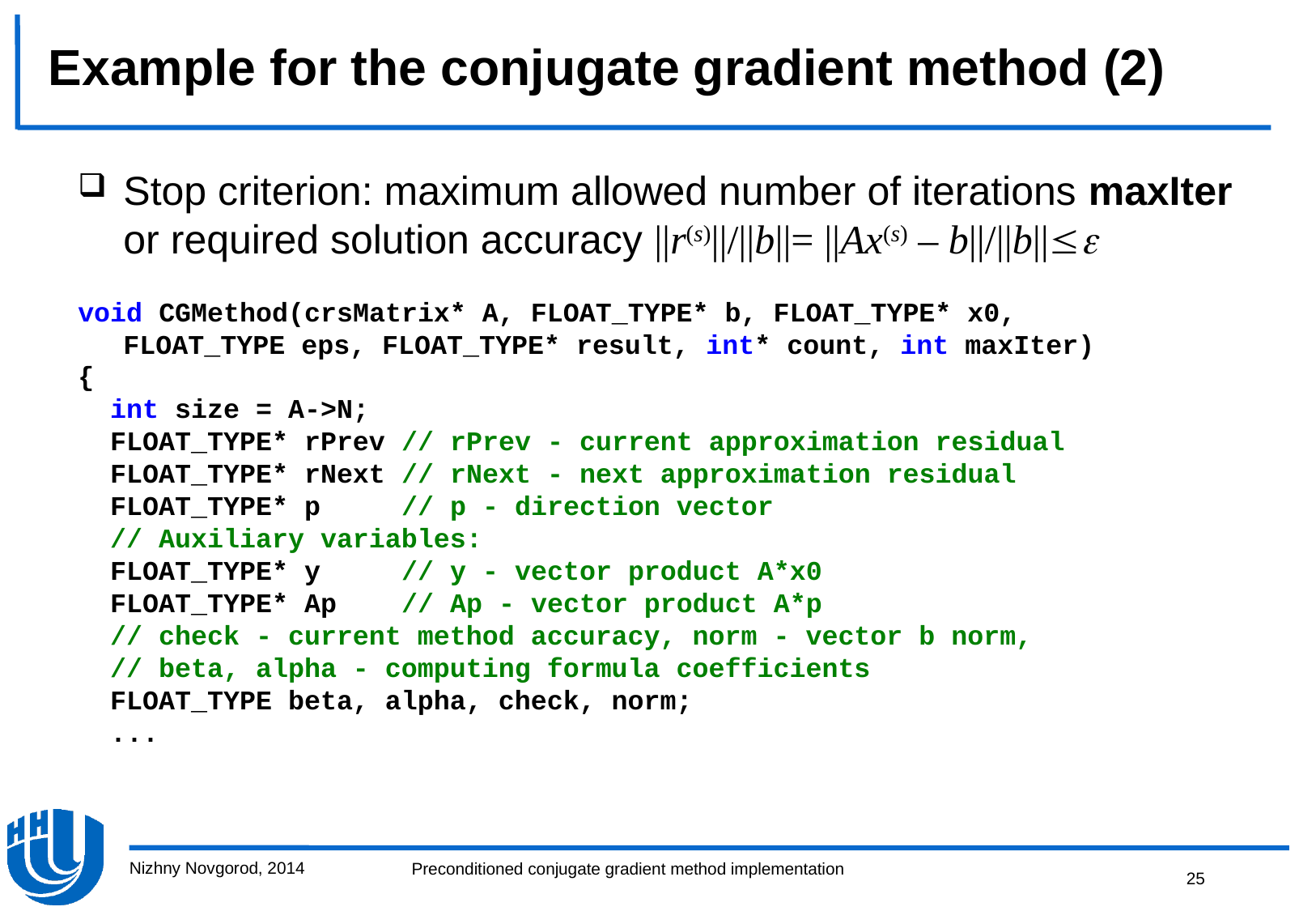

# Example for the conjugate gradient method (2)
Stop criterion: maximum allowed number of iterations maxIter or required solution accuracy ||r(s)||/||b||= ||Ax(s) – b||/||b||≤ε

void CGMethod(crsMatrix* A, FLOAT_TYPE* b, FLOAT_TYPE* x0,
	FLOAT_TYPE eps, FLOAT_TYPE* result, int* count, int maxIter)
{
  int size = A->N;
  FLOAT_TYPE* rPrev // rPrev - current approximation residual
  FLOAT_TYPE* rNext // rNext - next approximation residual
  FLOAT_TYPE* p     // р - direction vector
  // Auxiliary variables:
  FLOAT_TYPE* y     // y - vector product А*х0
  FLOAT_TYPE* Ap    // Ар - vector product А*р
  // check - current method accuracy, norm - vector b norm,
  // beta, alpha - computing formula coefficients
  FLOAT_TYPE beta, alpha, check, norm;
  ...

Nizhny Novgorod, 2014
25
Preconditioned conjugate gradient method implementation